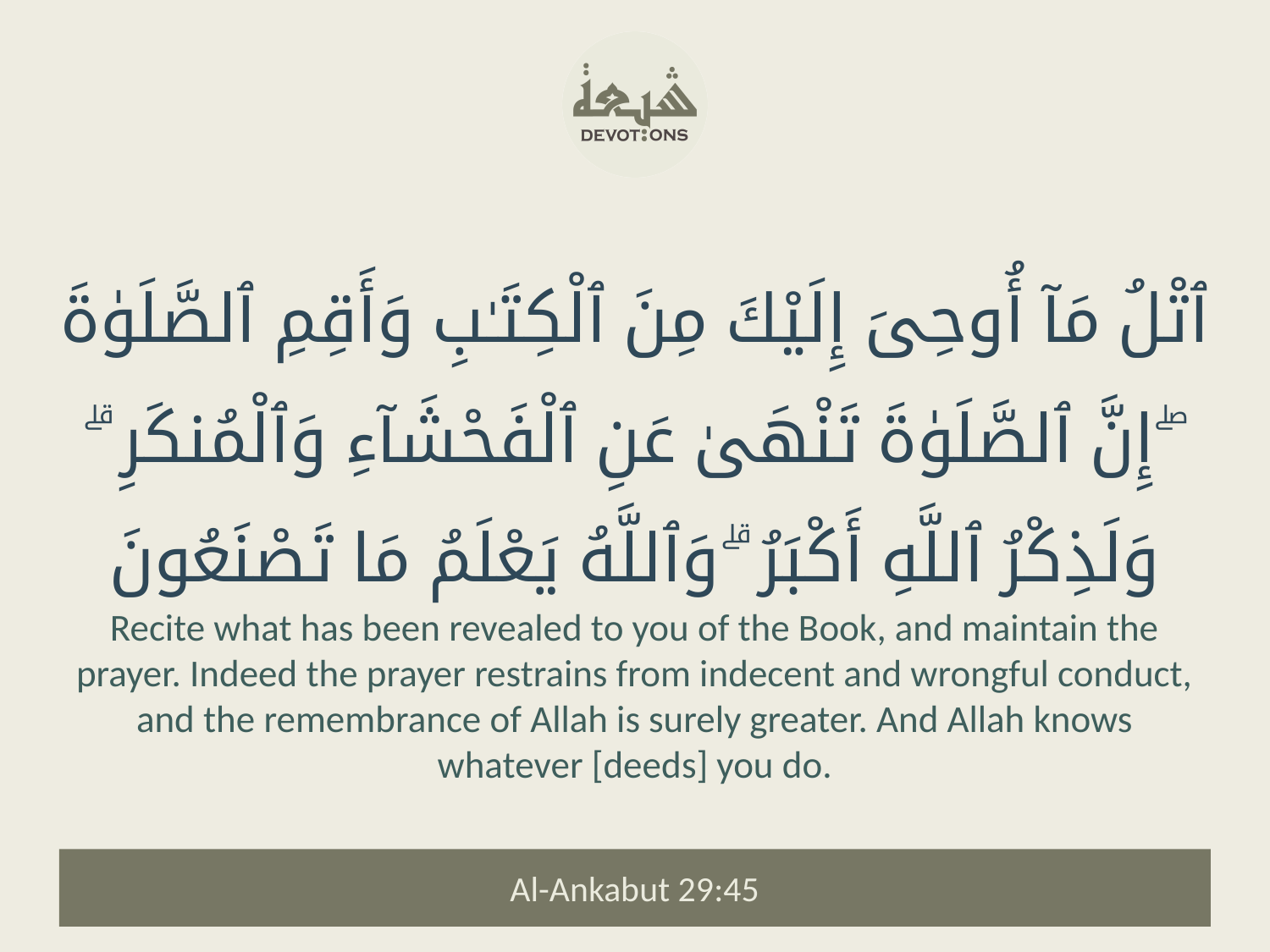

ٱتْلُ مَآ أُوحِىَ إِلَيْكَ مِنَ ٱلْكِتَـٰبِ وَأَقِمِ ٱلصَّلَوٰةَ ۖ إِنَّ ٱلصَّلَوٰةَ تَنْهَىٰ عَنِ ٱلْفَحْشَآءِ وَٱلْمُنكَرِ ۗ وَلَذِكْرُ ٱللَّهِ أَكْبَرُ ۗ وَٱللَّهُ يَعْلَمُ مَا تَصْنَعُونَ
Recite what has been revealed to you of the Book, and maintain the prayer. Indeed the prayer restrains from indecent and wrongful conduct, and the remembrance of Allah is surely greater. And Allah knows whatever [deeds] you do.
Al-Ankabut 29:45